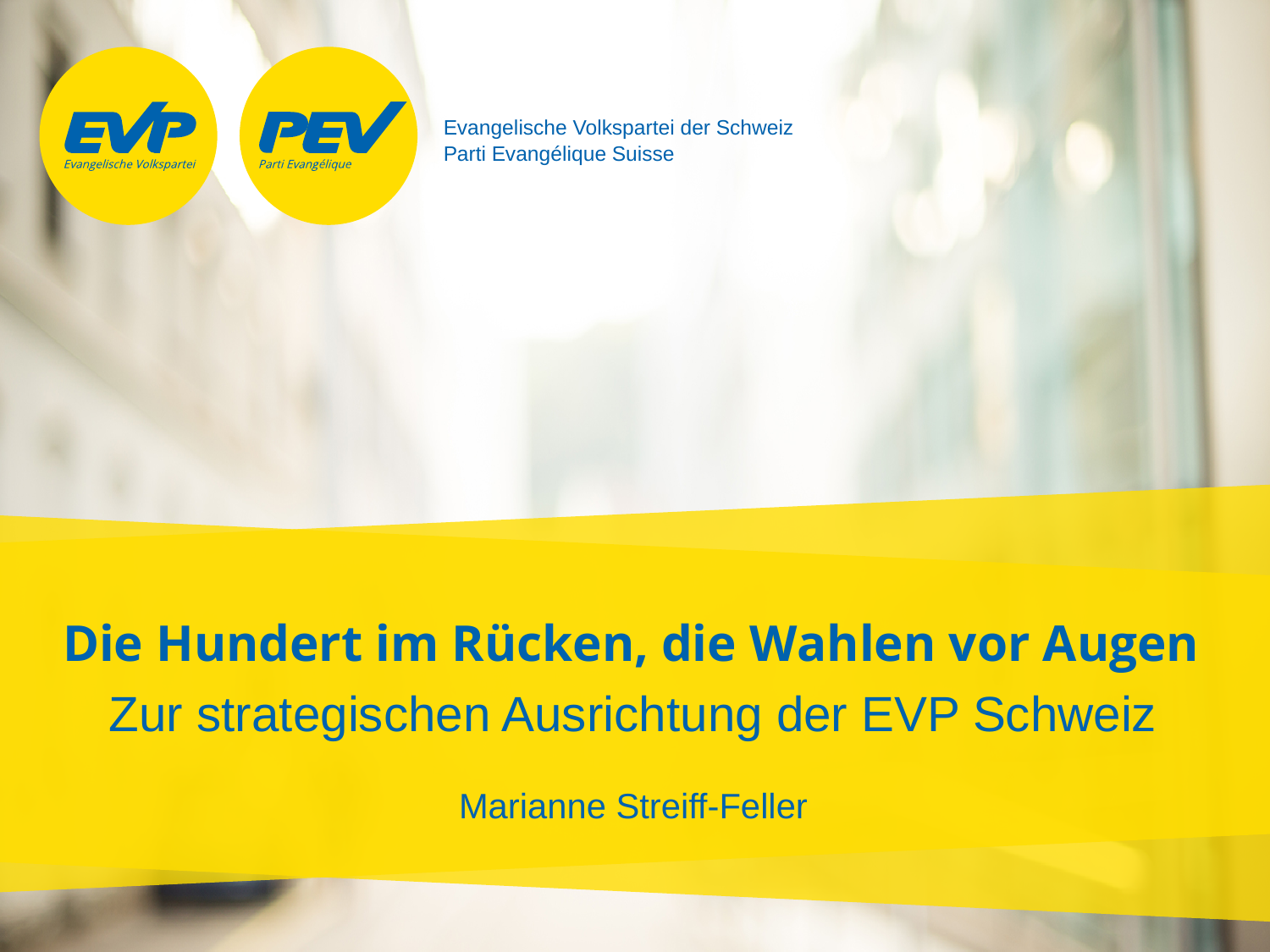

# Die Hundert im Rücken, die Wahlen vor Augen
Zur strategischen Ausrichtung der EVP Schweiz

Marianne Streiff-Feller